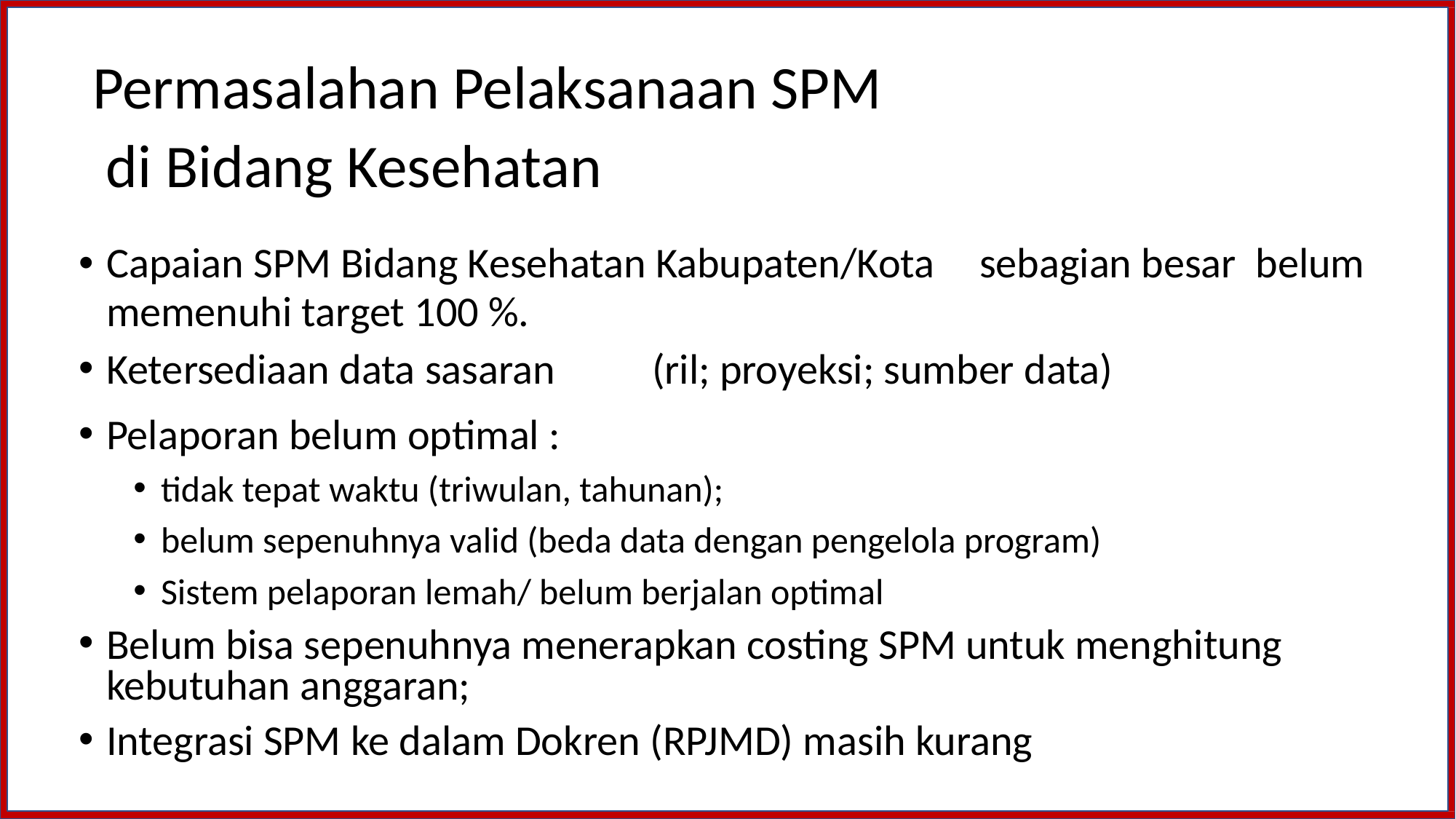

# Permasalahan Pelaksanaan SPM  di Bidang Kesehatan
Capaian SPM Bidang Kesehatan Kabupaten/Kota	sebagian besar  belum memenuhi target 100 %.
Ketersediaan data sasaran	(ril; proyeksi; sumber data)
Pelaporan belum optimal :
tidak tepat waktu (triwulan, tahunan);
belum sepenuhnya valid (beda data dengan pengelola program)
Sistem pelaporan lemah/ belum berjalan optimal
Belum bisa sepenuhnya menerapkan costing SPM untuk menghitung  kebutuhan anggaran;
Integrasi SPM ke dalam Dokren (RPJMD) masih kurang